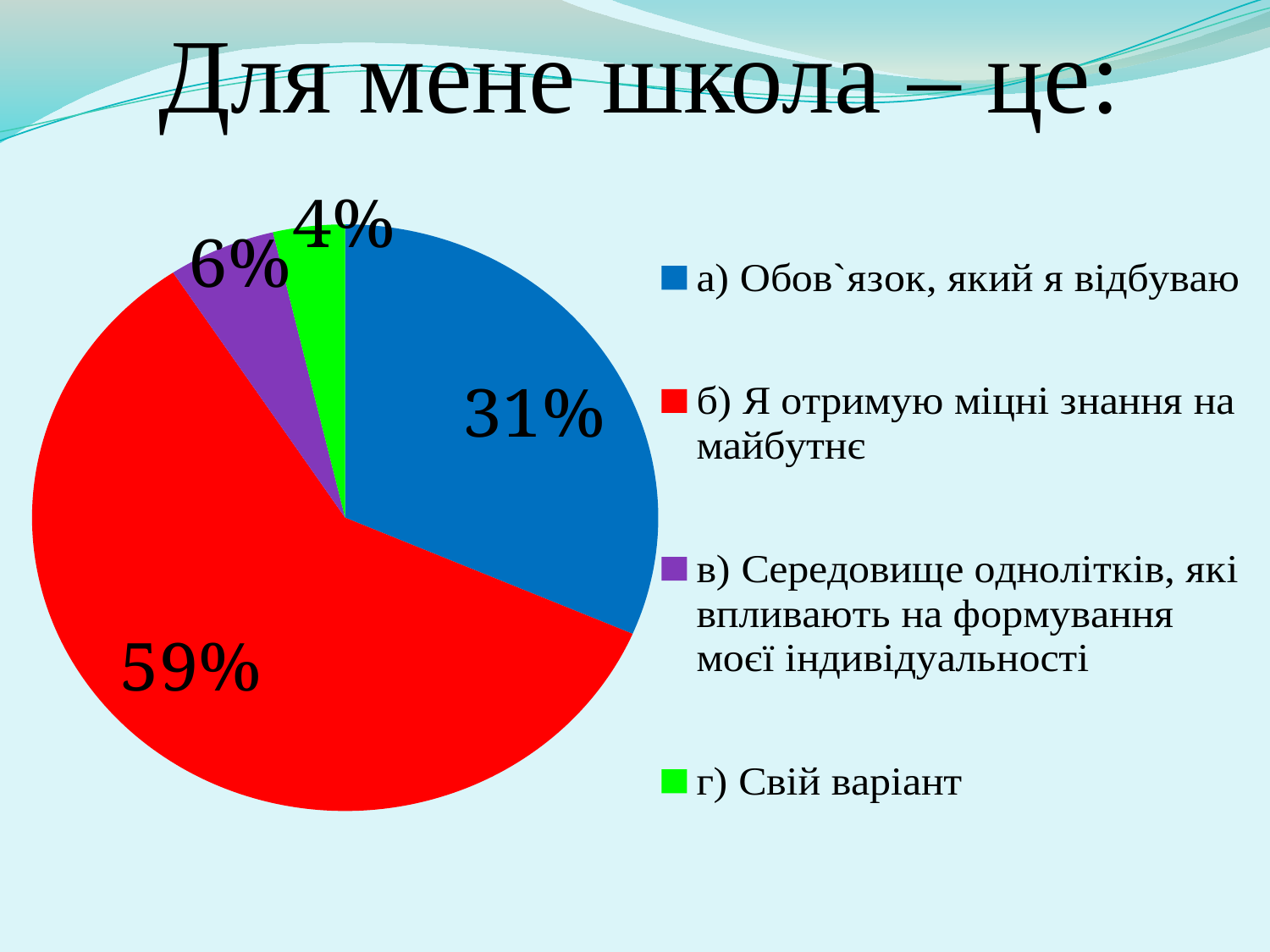

Для мене школа – це:

### Chart

| Category | Столбец1 |
|---|---|
| а) Обов`язок, який я відбуваю | 17.0 |
| б) Я отримую міцні знання на майбутнє | 32.0 |
| в) Середовище однолітків, які впливають на формування моєї індивідуальності | 3.0 |
| г) Свій варіант | 2.0 |